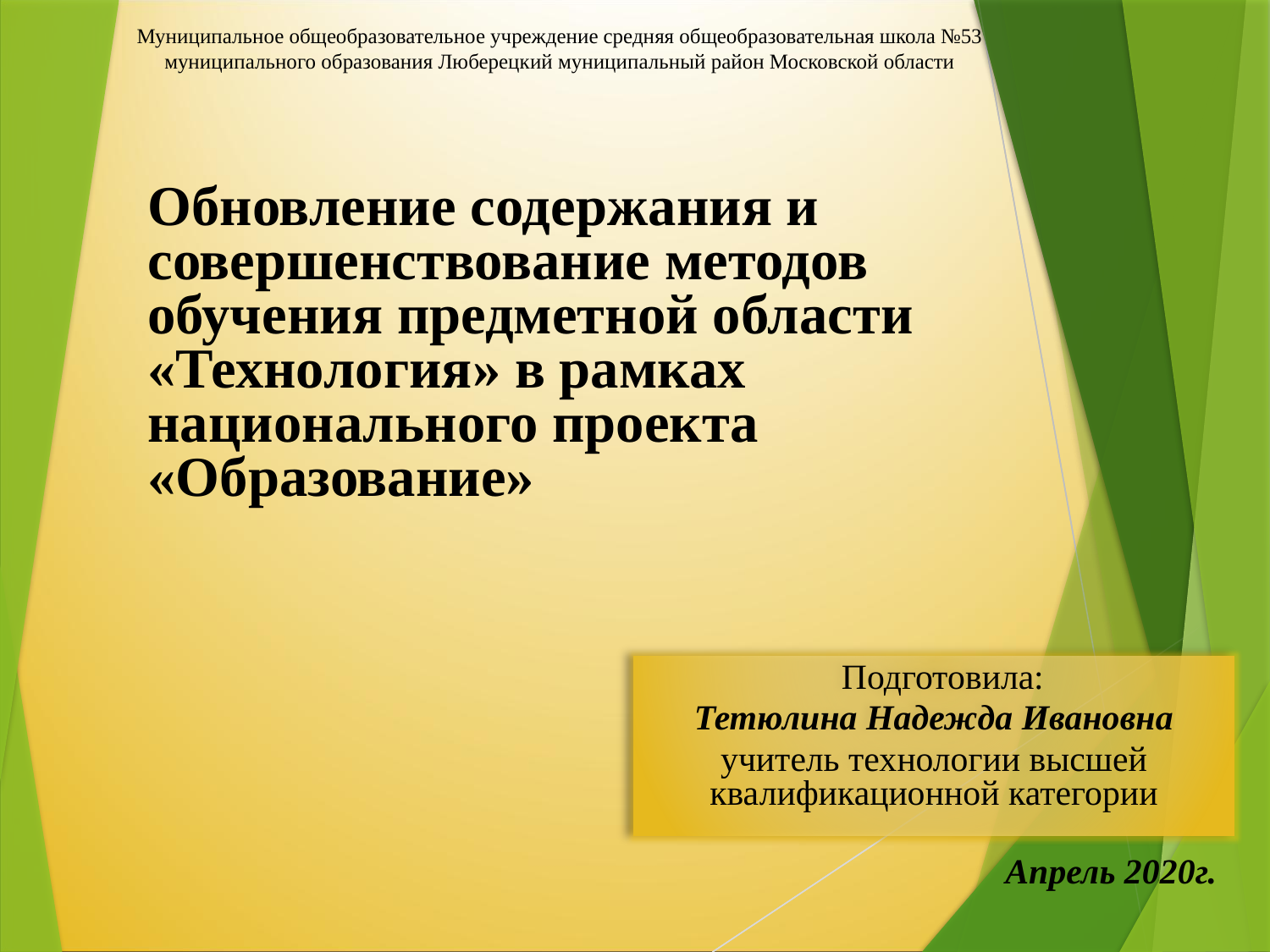

Муниципальное общеобразовательное учреждение средняя общеобразовательная школа №53
муниципального образования Люберецкий муниципальный район Московской области
Обновление содержания и совершенствование методов обучения предметной области «Технология» в рамках национального проекта «Образование»
  Подготовила:
Тетюлина Надежда Ивановна
учитель технологии высшей квалификационной категории

# Апрель 2020г.